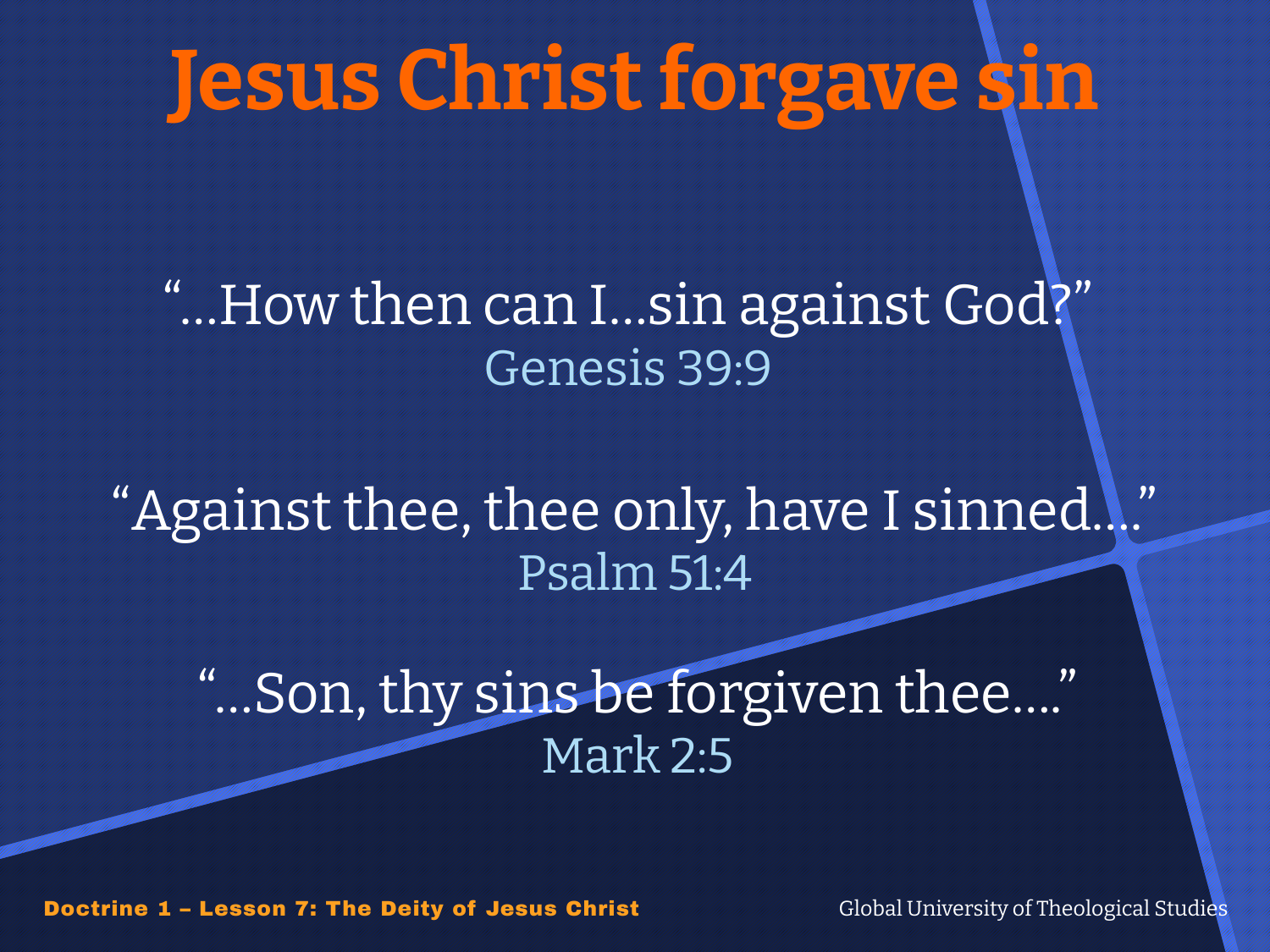

Jesus Christ forgave sin
“…How then can I…sin against God?”
Genesis 39:9
“Against thee, thee only, have I sinned….”
Psalm 51:4
“…Son, thy sins be forgiven thee….”
Mark 2:5
Doctrine 1 – Lesson 7: The Deity of Jesus Christ                         Global University of Theological Studies